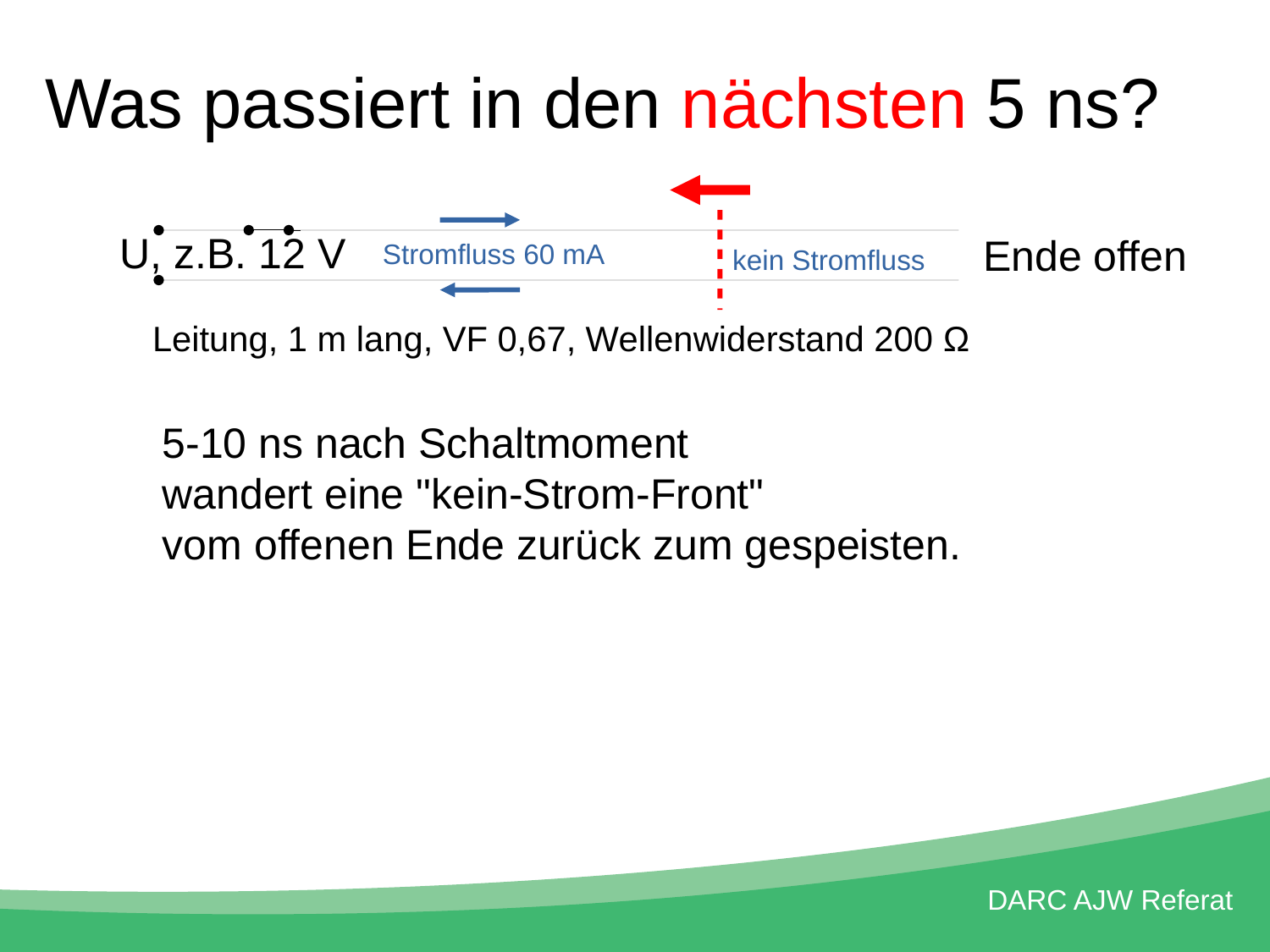

Was passiert in den nächsten 5 ns?

U, z.B. 12 V
Ende offen

Stromfluss 60 mA
kein Stromfluss

Leitung, 1 m lang, VF 0,67, Wellenwiderstand 200 Ω
5-10 ns nach Schaltmoment
wandert eine "kein-Strom-Front"
vom offenen Ende zurück zum gespeisten.